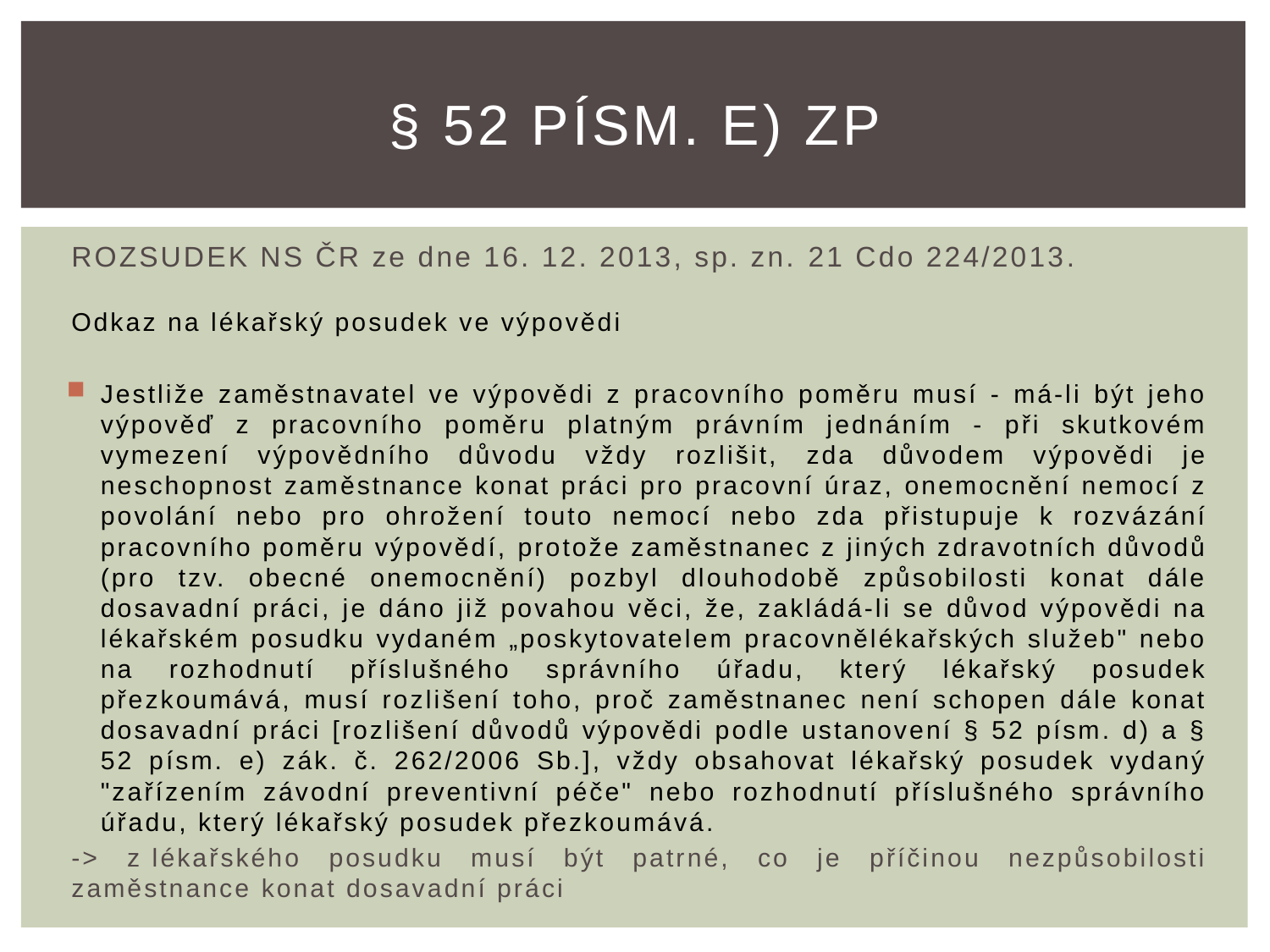

# § 52 písm. E) ZP
ROZSUDEK NS ČR ze dne 16. 12. 2013, sp. zn. 21 Cdo 224/2013.

Odkaz na lékařský posudek ve výpovědi

Jestliže zaměstnavatel ve výpovědi z pracovního poměru musí - má-li být jeho výpověď z pracovního poměru platným právním jednáním - při skutkovém vymezení výpovědního důvodu vždy rozlišit, zda důvodem výpovědi je neschopnost zaměstnance konat práci pro pracovní úraz, onemocnění nemocí z povolání nebo pro ohrožení touto nemocí nebo zda přistupuje k rozvázání pracovního poměru výpovědí, protože zaměstnanec z jiných zdravotních důvodů (pro tzv. obecné onemocnění) pozbyl dlouhodobě způsobilosti konat dále dosavadní práci, je dáno již povahou věci, že, zakládá-li se důvod výpovědi na lékařském posudku vydaném „poskytovatelem pracovnělékařských služeb" nebo na rozhodnutí příslušného správního úřadu, který lékařský posudek přezkoumává, musí rozlišení toho, proč zaměstnanec není schopen dále konat dosavadní práci [rozlišení důvodů výpovědi podle ustanovení § 52 písm. d) a § 52 písm. e) zák. č. 262/2006 Sb.], vždy obsahovat lékařský posudek vydaný "zařízením závodní preventivní péče" nebo rozhodnutí příslušného správního úřadu, který lékařský posudek přezkoumává.
-> z lékařského posudku musí být patrné, co je příčinou nezpůsobilosti zaměstnance konat dosavadní práci